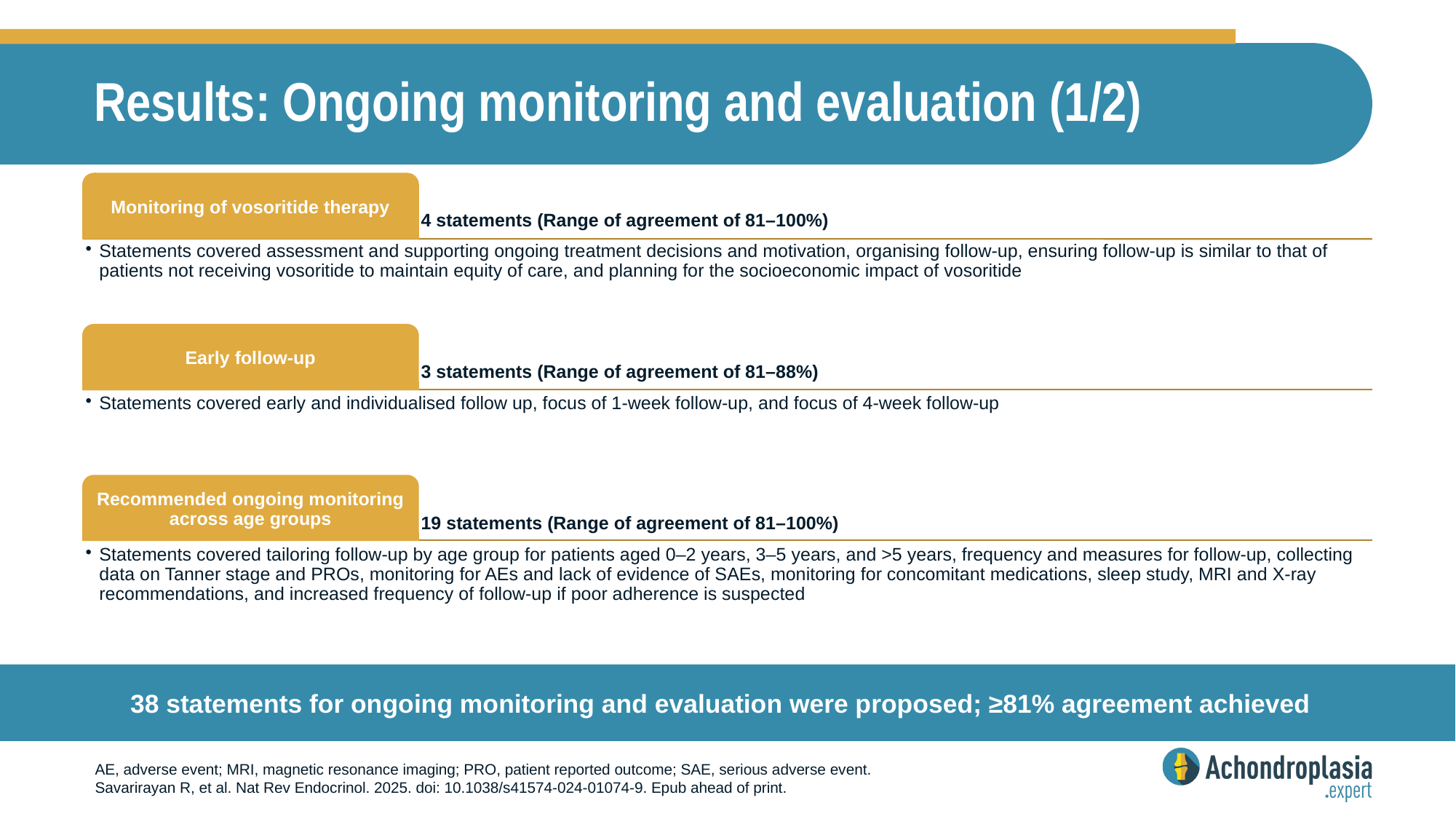

# Results: Ongoing monitoring and evaluation (1/2)
4 statements (Range of agreement of 81–100%)
Monitoring of vosoritide therapy
Statements covered assessment and supporting ongoing treatment decisions and motivation, organising follow-up, ensuring follow-up is similar to that of patients not receiving vosoritide to maintain equity of care, and planning for the socioeconomic impact of vosoritide
3 statements (Range of agreement of 81–88%)
Early follow-up
Statements covered early and individualised follow up, focus of 1-week follow-up, and focus of 4-week follow-up
19 statements (Range of agreement of 81–100%)
Recommended ongoing monitoring across age groups
Statements covered tailoring follow-up by age group for patients aged 0–2 years, 3–5 years, and >5 years, frequency and measures for follow-up, collecting data on Tanner stage and PROs, monitoring for AEs and lack of evidence of SAEs, monitoring for concomitant medications, sleep study, MRI and X-ray recommendations, and increased frequency of follow-up if poor adherence is suspected
38 statements for ongoing monitoring and evaluation were proposed; ≥81% agreement achieved
AE, adverse event; MRI, magnetic resonance imaging; PRO, patient reported outcome; SAE, serious adverse event.
Savarirayan R, et al. Nat Rev Endocrinol. 2025. doi: 10.1038/s41574-024-01074-9. Epub ahead of print.